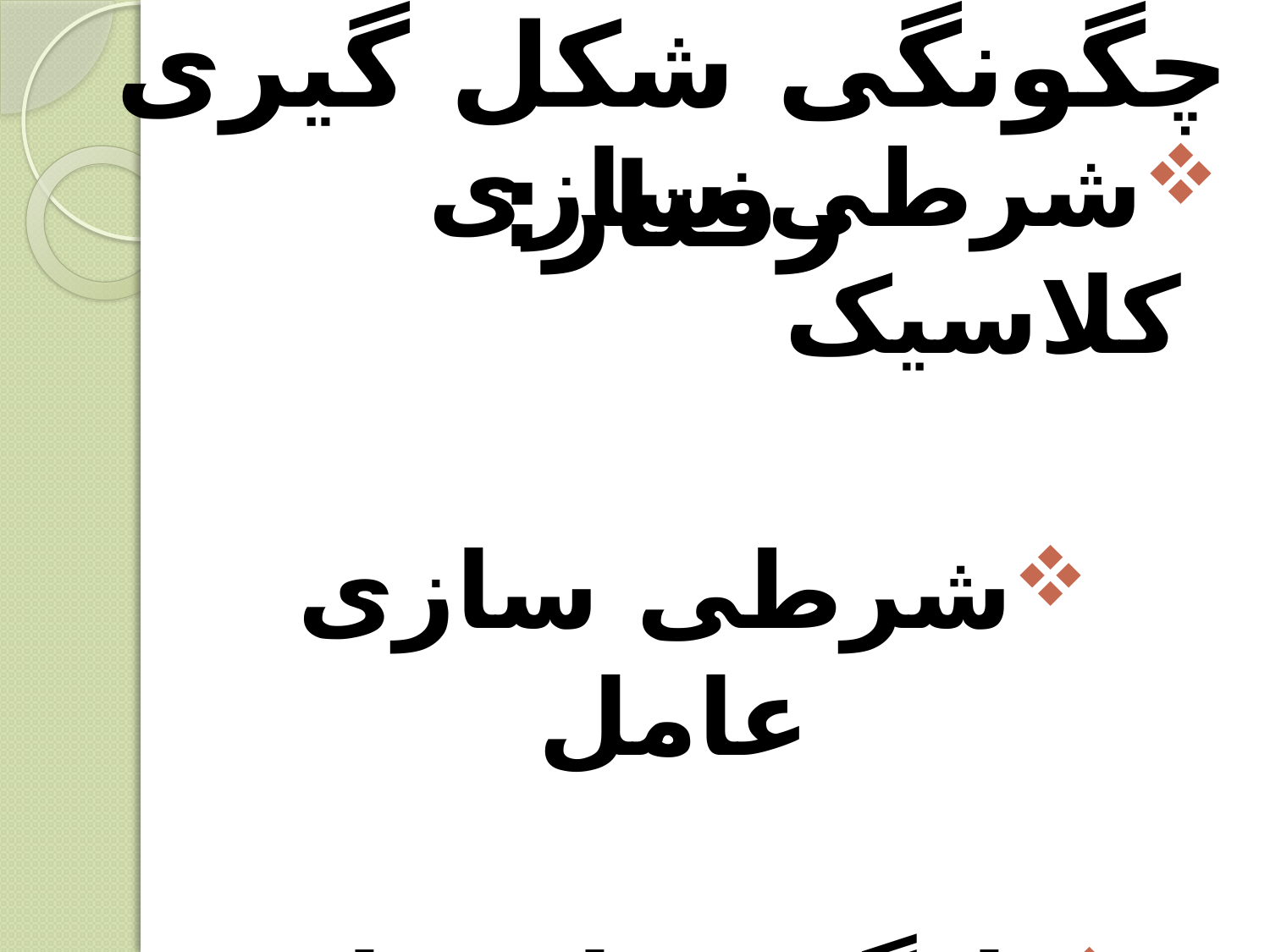

# چگونگی شکل گیری رفتار:
شرطی سازی کلاسیک

شرطی سازی عامل

یادگیری اجتماعی